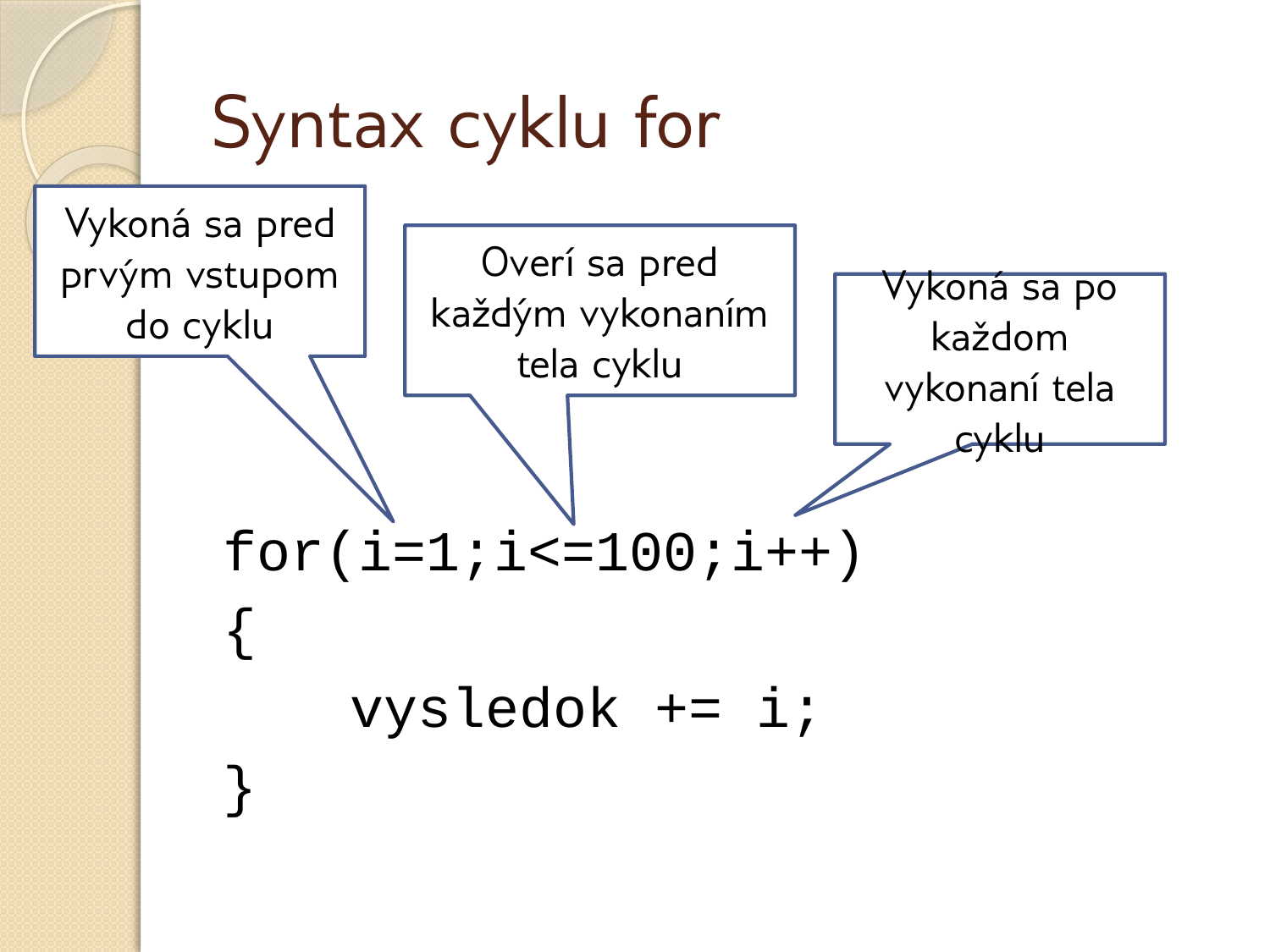

# Syntax cyklu for
Vykoná sa pred prvým vstupom do cyklu

for(i=1;i<=100;i++)
{
	vysledok += i;
}
Overí sa pred každým vykonaním tela cyklu
Vykoná sa po každom vykonaní tela cyklu